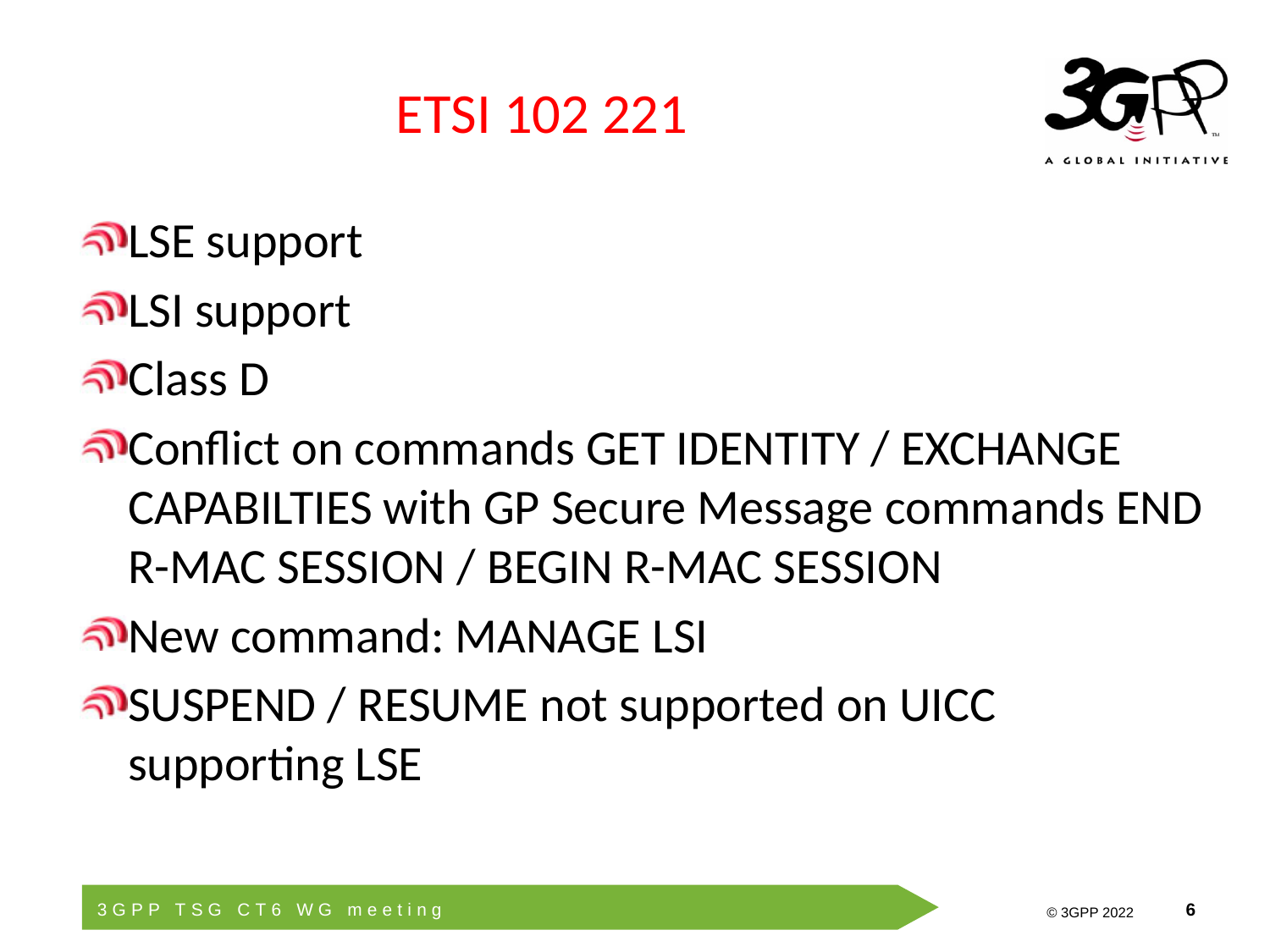

# ETSI 102 221
LSE support
LSI support
Class D
Conflict on commands GET IDENTITY / EXCHANGE CAPABILTIES with GP Secure Message commands END R-MAC SESSION / BEGIN R-MAC SESSION
New command: MANAGE LSI
SUSPEND / RESUME not supported on UICC supporting LSE